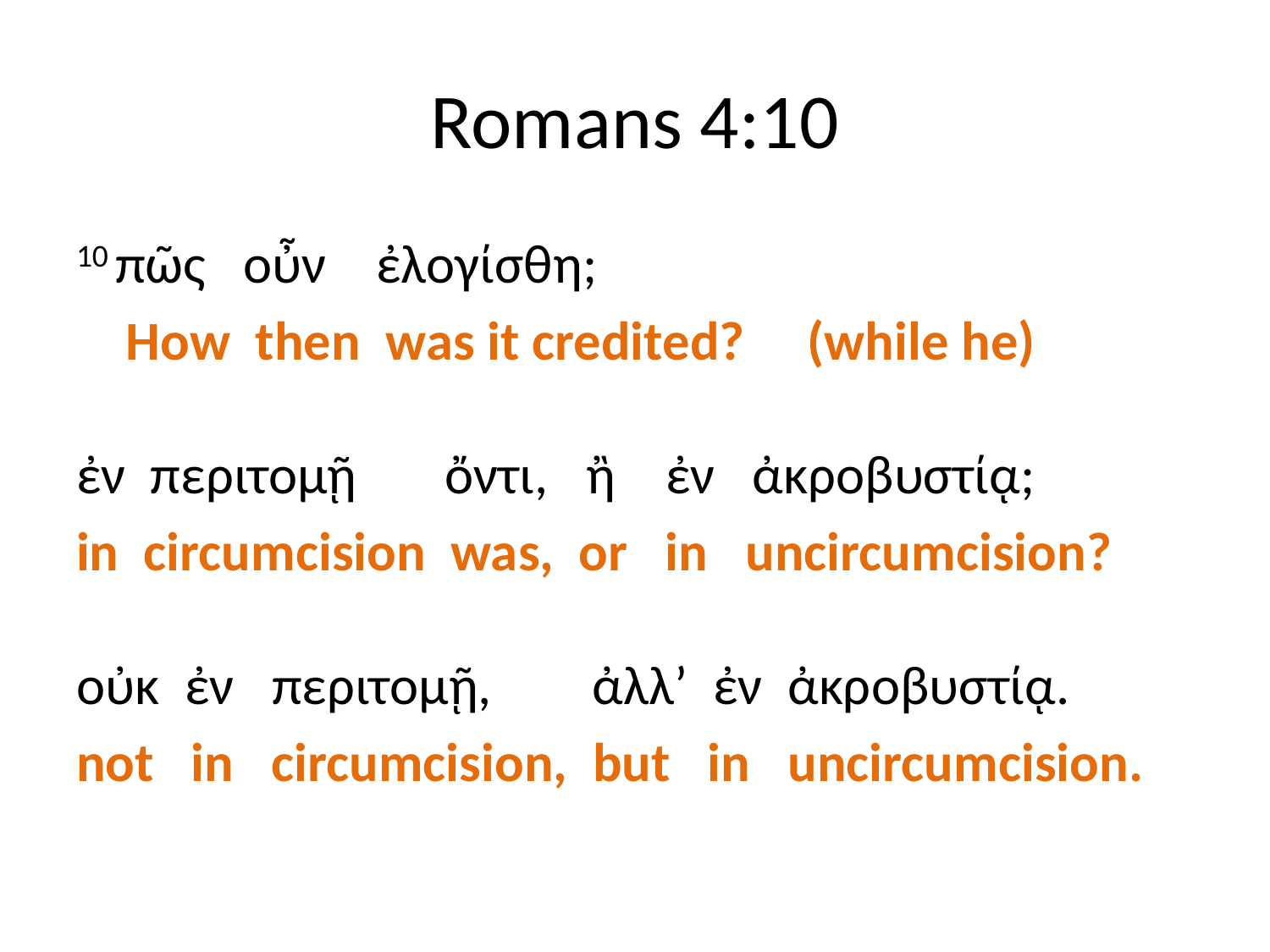

# Romans 4:10
10 πῶς   οὖν    ἐλογίσθη;
    How  then  was it credited?     (while he)

ἐν  περιτομῇ       ὄντι,   ἢ    ἐν   ἀκροβυστίᾳ;
in  circumcision  was,  or   in   uncircumcision?

οὐκ  ἐν   περιτομῇ,        ἀλλʼ  ἐν  ἀκροβυστίᾳ.
not   in   circumcision,  but   in   uncircumcision.